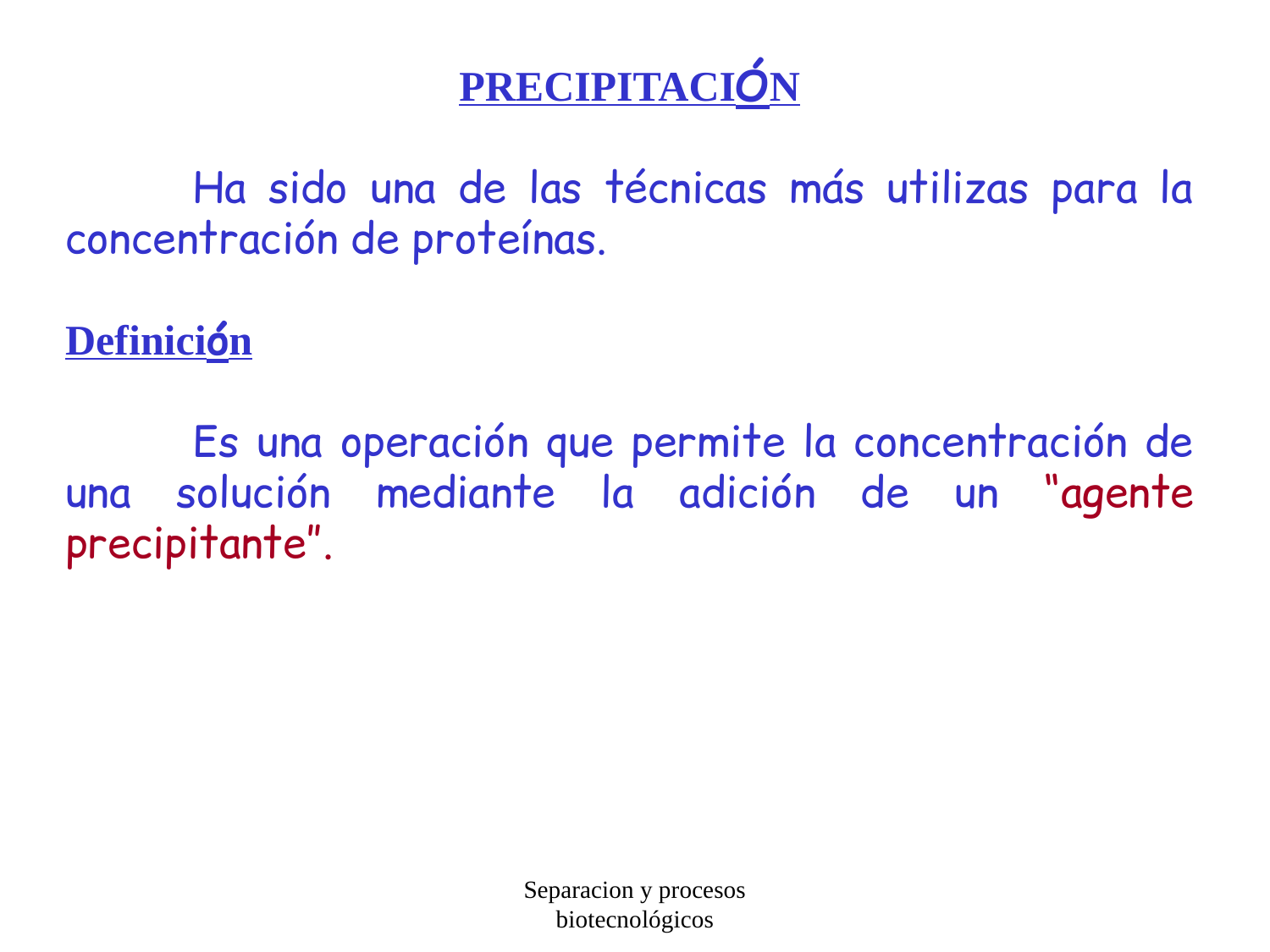

PRECIPITACIÓN

	Ha sido una de las técnicas más utilizas para la concentración de proteínas.

Definición

	Es una operación que permite la concentración de una solución mediante la adición de un “agente precipitante”.

Separacion y procesos biotecnológicos